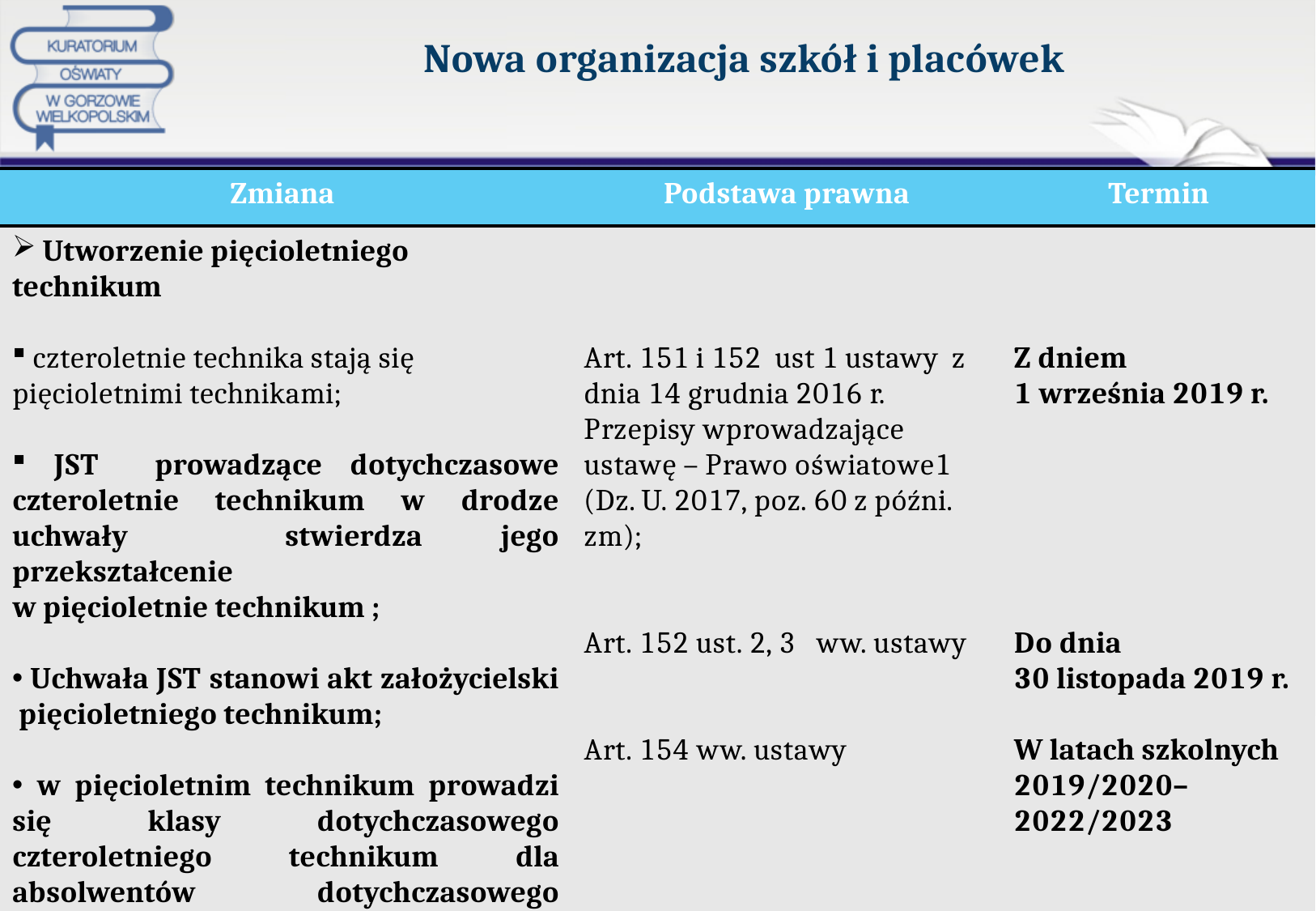

# Nowa organizacja szkół i placówek
| Zmiana | Podstawa prawna | Termin |
| --- | --- | --- |
| Utworzenie pięcioletniego technikum czteroletnie technika stają się pięcioletnimi technikami; JST prowadzące dotychczasowe czteroletnie technikum w drodze uchwały stwierdza jego przekształcenie w pięcioletnie technikum ; Uchwała JST stanowi akt założycielski pięcioletniego technikum; w pięcioletnim technikum prowadzi się klasy dotychczasowego czteroletniego technikum dla absolwentów dotychczasowego gimnazjum. | Art. 151 i 152 ust 1 ustawy z dnia 14 grudnia 2016 r. Przepisy wprowadzające ustawę – Prawo oświatowe1 (Dz. U. 2017, poz. 60 z późni. zm); Art. 152 ust. 2, 3 ww. ustawy Art. 154 ww. ustawy | Z dniem 1 września 2019 r. Do dnia 30 listopada 2019 r. W latach szkolnych 2019/2020–2022/2023 |